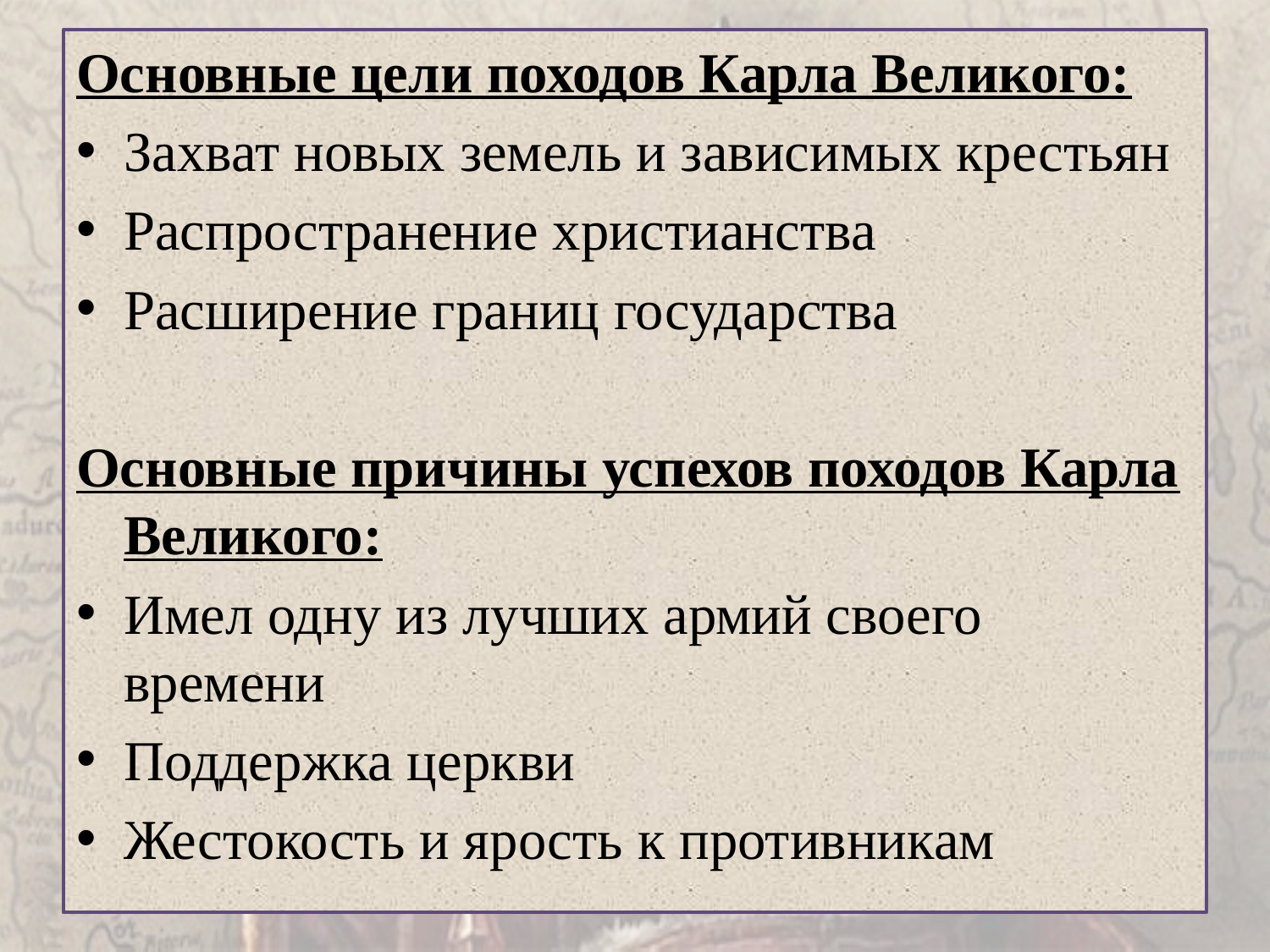

Основные цели походов Карла Великого:
Захват новых земель и зависимых крестьян
Распространение христианства
Расширение границ государства

Основные причины успехов походов Карла Великого:
Имел одну из лучших армий своего времени
Поддержка церкви
Жестокость и ярость к противникам